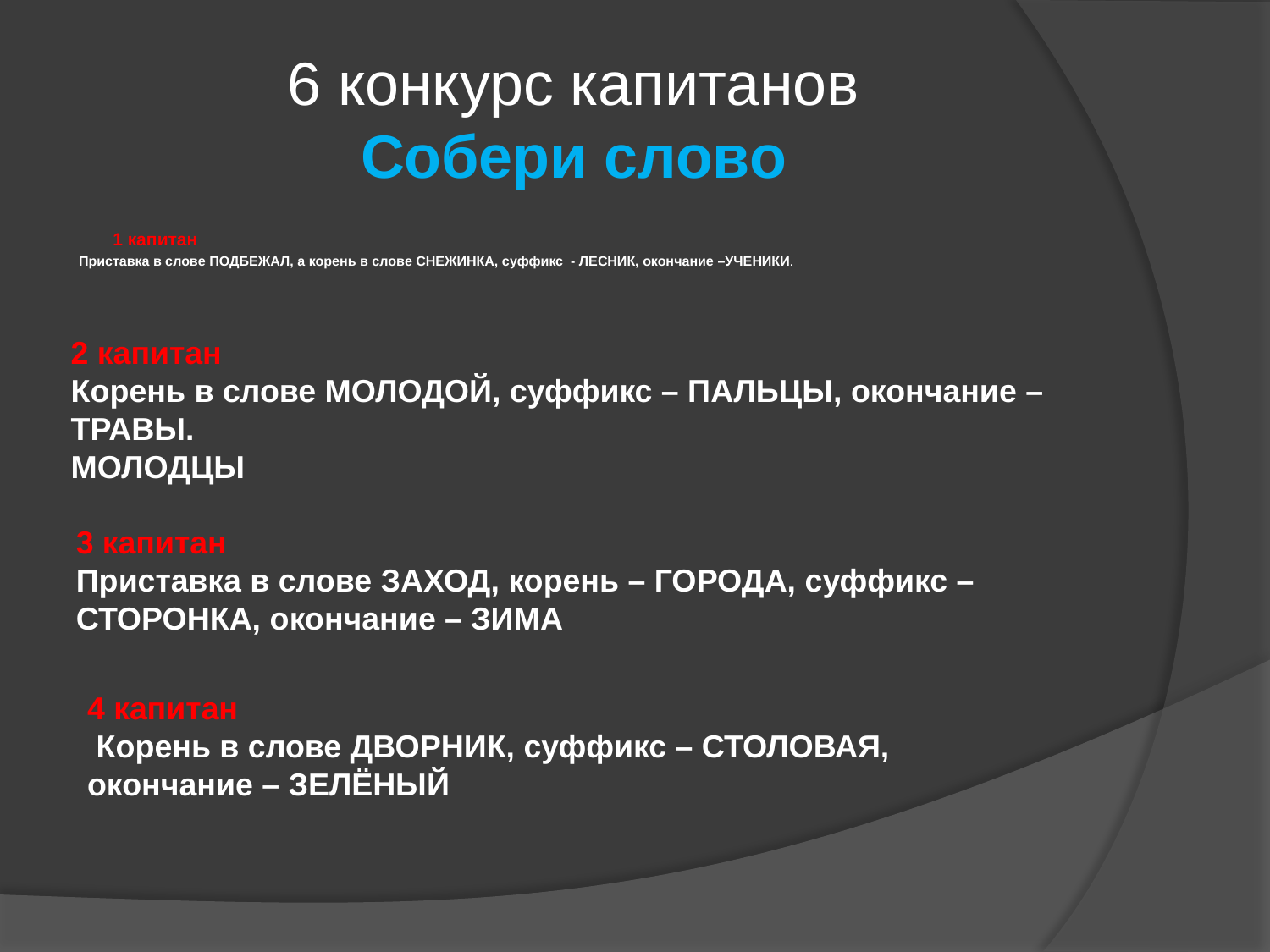

# 6 конкурс капитанов Собери слово
       1 капитан
Приставка в слове ПОДБЕЖАЛ, а корень в слове СНЕЖИНКА, суффикс  - ЛЕСНИК, окончание –УЧЕНИКИ.

2 капитан
Корень в слове МОЛОДОЙ, суффикс – ПАЛЬЦЫ, окончание – ТРАВЫ.
МОЛОДЦЫ
3 капитан
Приставка в слове ЗАХОД, корень – ГОРОДА, суффикс – СТОРОНКА, окончание – ЗИМА

4 капитан
 Корень в слове ДВОРНИК, суффикс – СТОЛОВАЯ, окончание – ЗЕЛЁНЫЙ